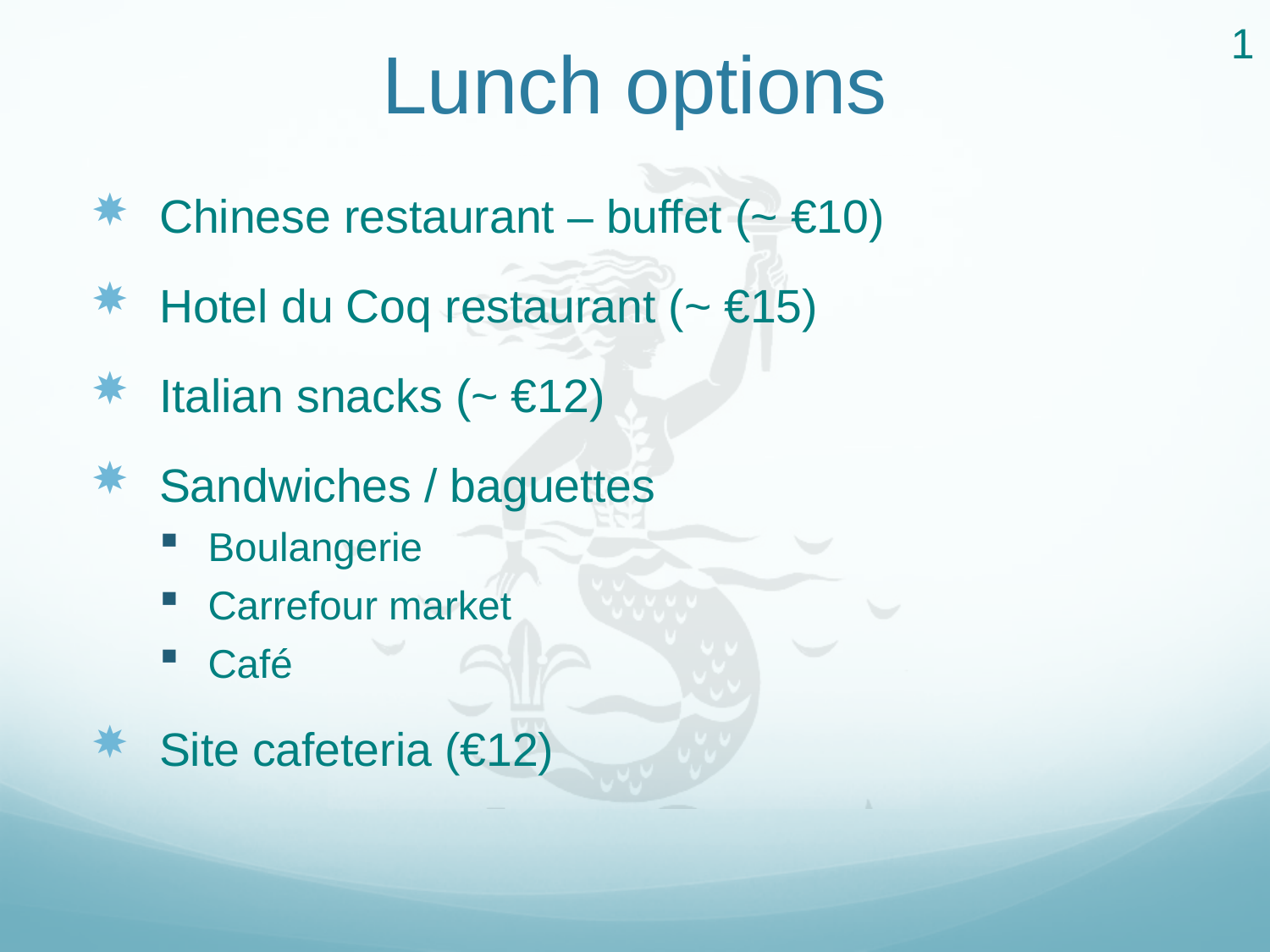

1
# Lunch options
Chinese restaurant – buffet (~ €10)
Hotel du Coq restaurant (~ €15)
Italian snacks (~ €12)
Sandwiches / baguettes
Boulangerie
Carrefour market
Café
Site cafeteria (€12)